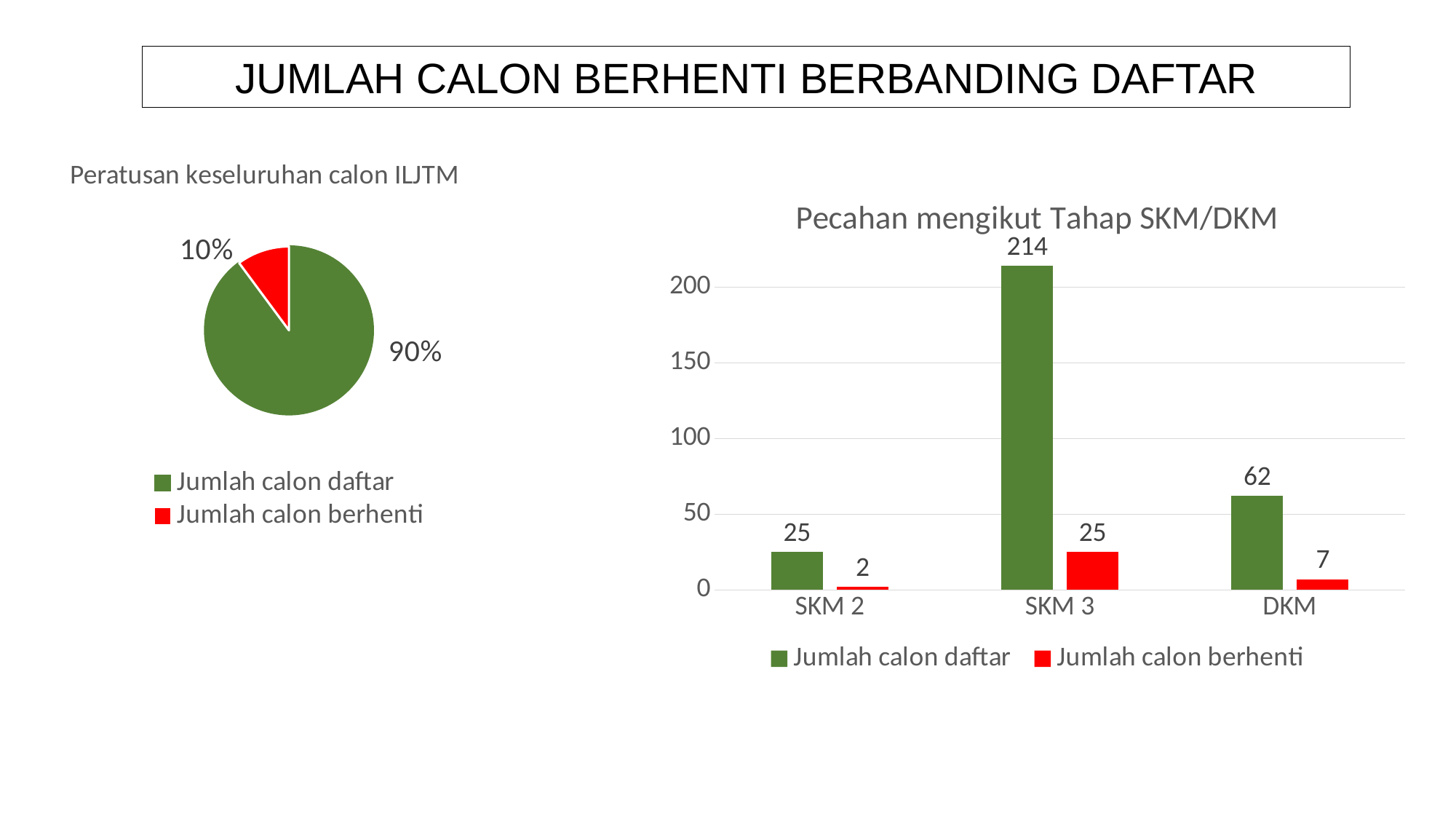

JUMLAH CALON BERHENTI BERBANDING DAFTAR

### Chart: Peratusan keseluruhan calon ILJTM

| Category |  |
|---|---|
| Jumlah calon daftar  | 301.0 |
| Jumlah calon berhenti | 34.0 |

### Chart: Pecahan mengikut Tahap SKM/DKM

| Category | Jumlah calon daftar  | Jumlah calon berhenti |
|---|---|---|
| SKM 2 | 25.0 | 2.0 |
| SKM 3 | 214.0 | 25.0 |
| DKM | 62.0 | 7.0 |